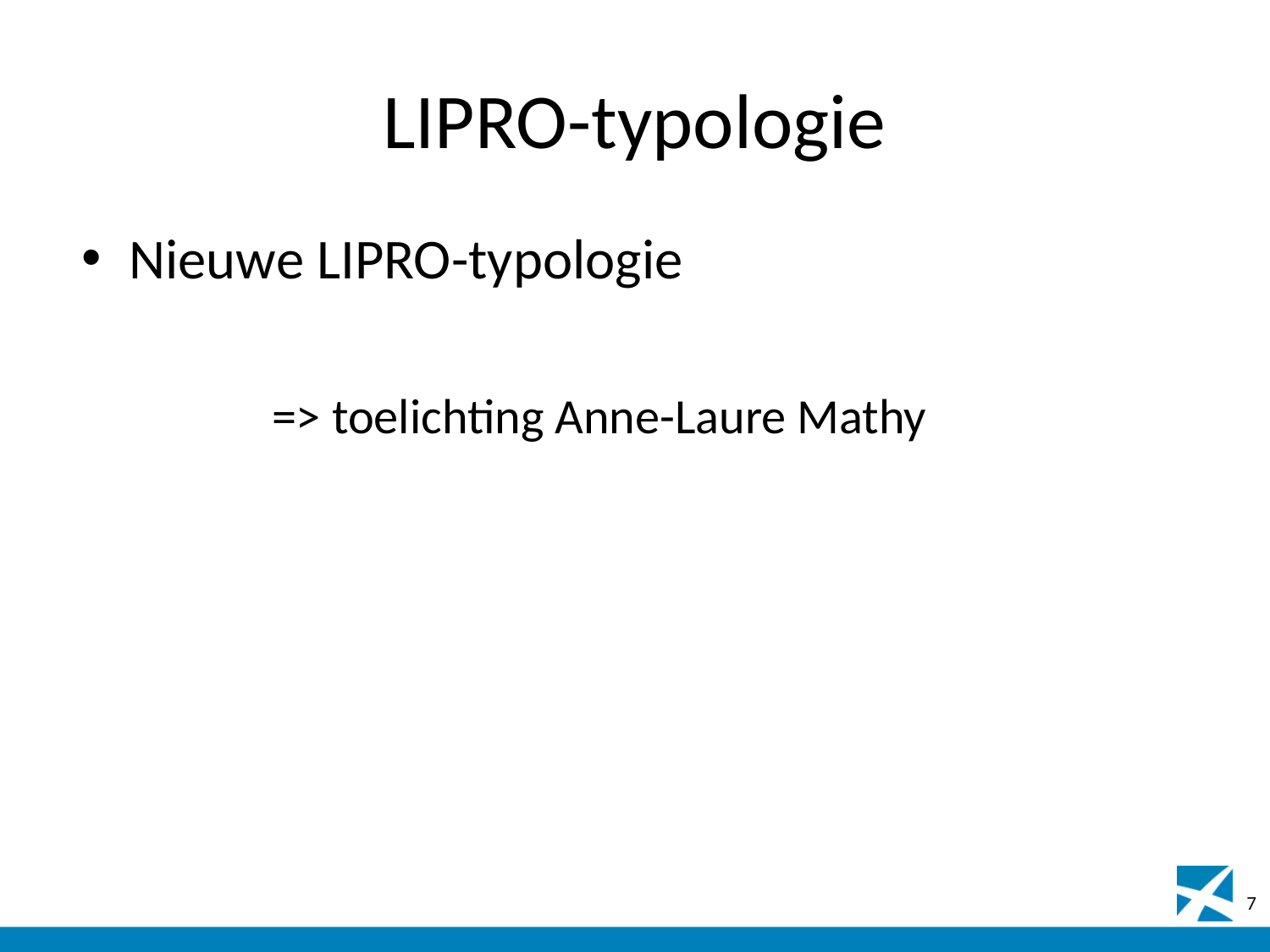

# LIPRO-typologie
Nieuwe LIPRO-typologie

	=> toelichting Anne-Laure Mathy